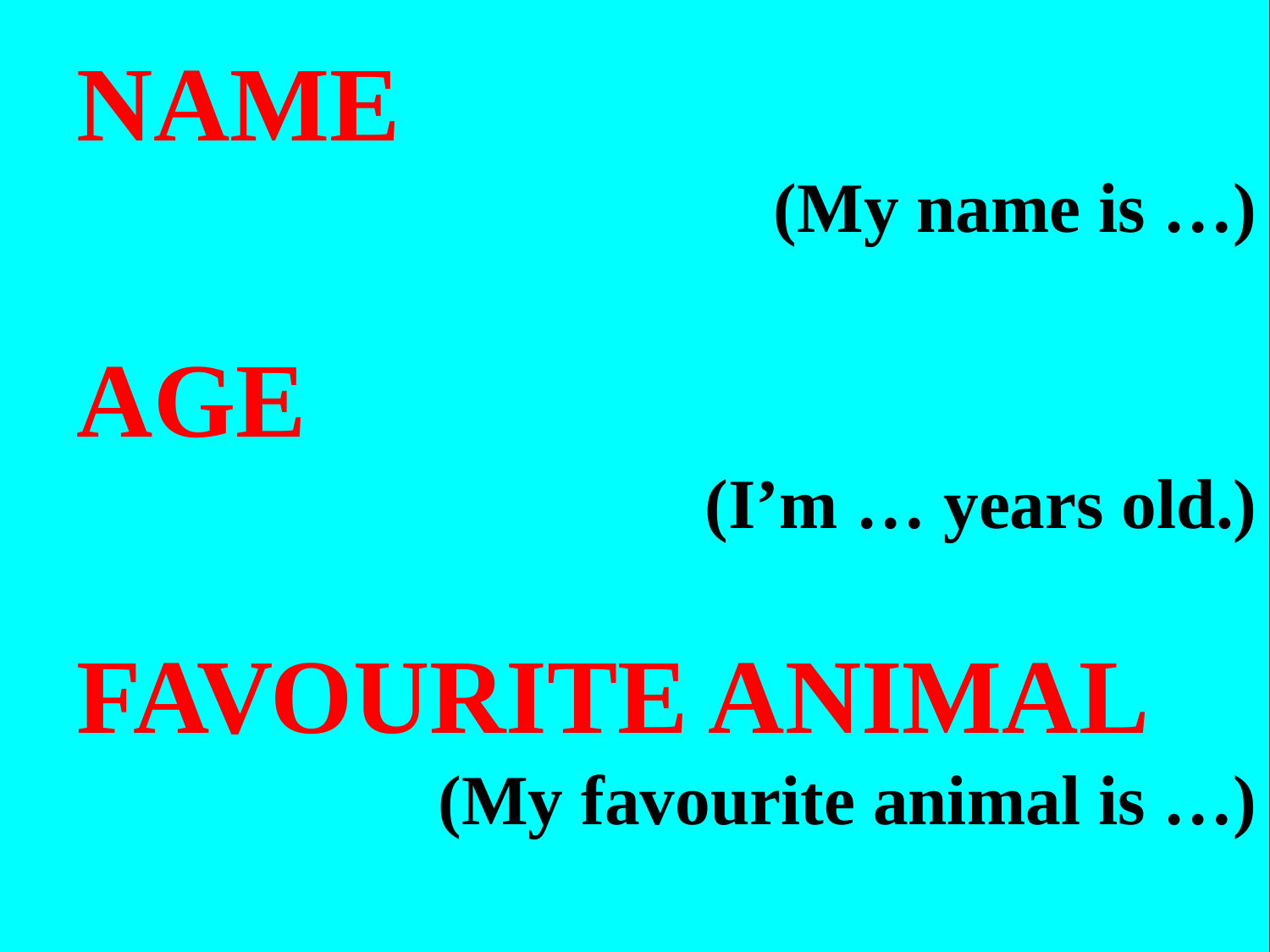

NAME
(My name is …)

   AGE
(I’m … years old.)

   FAVOURITE ANIMAL
(My favourite animal is …)